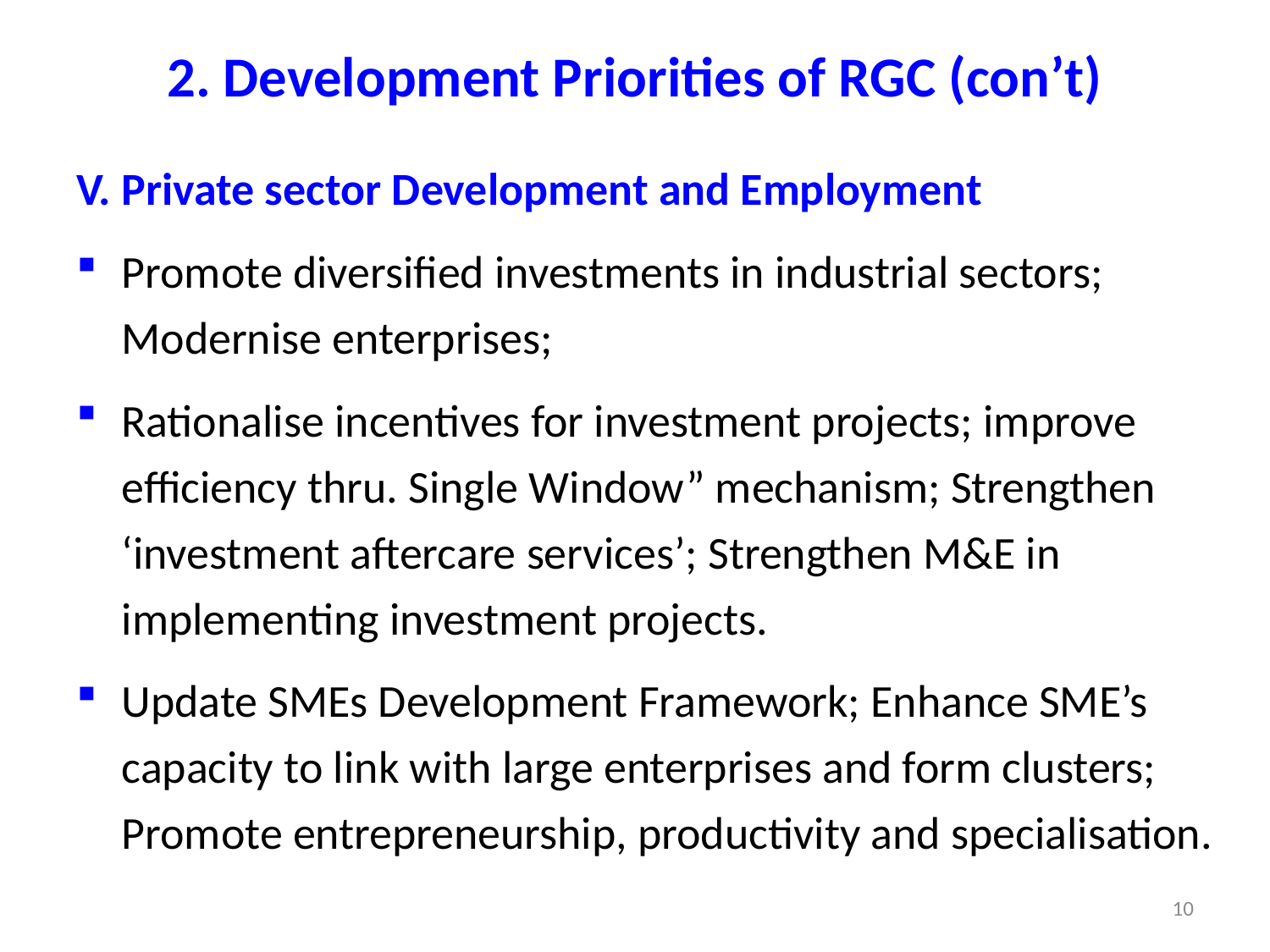

# 2. Development Priorities of RGC (con’t)
V. Private sector Development and Employment
Promote diversified investments in industrial sectors;  Modernise enterprises;
Rationalise incentives for investment projects; improve efficiency thru. Single Window” mechanism; Strengthen ‘investment aftercare services’; Strengthen M&E in implementing investment projects.
Update SMEs Development Framework; Enhance SME’s capacity to link with large enterprises and form clusters; Promote entrepreneurship, productivity and specialisation.
10